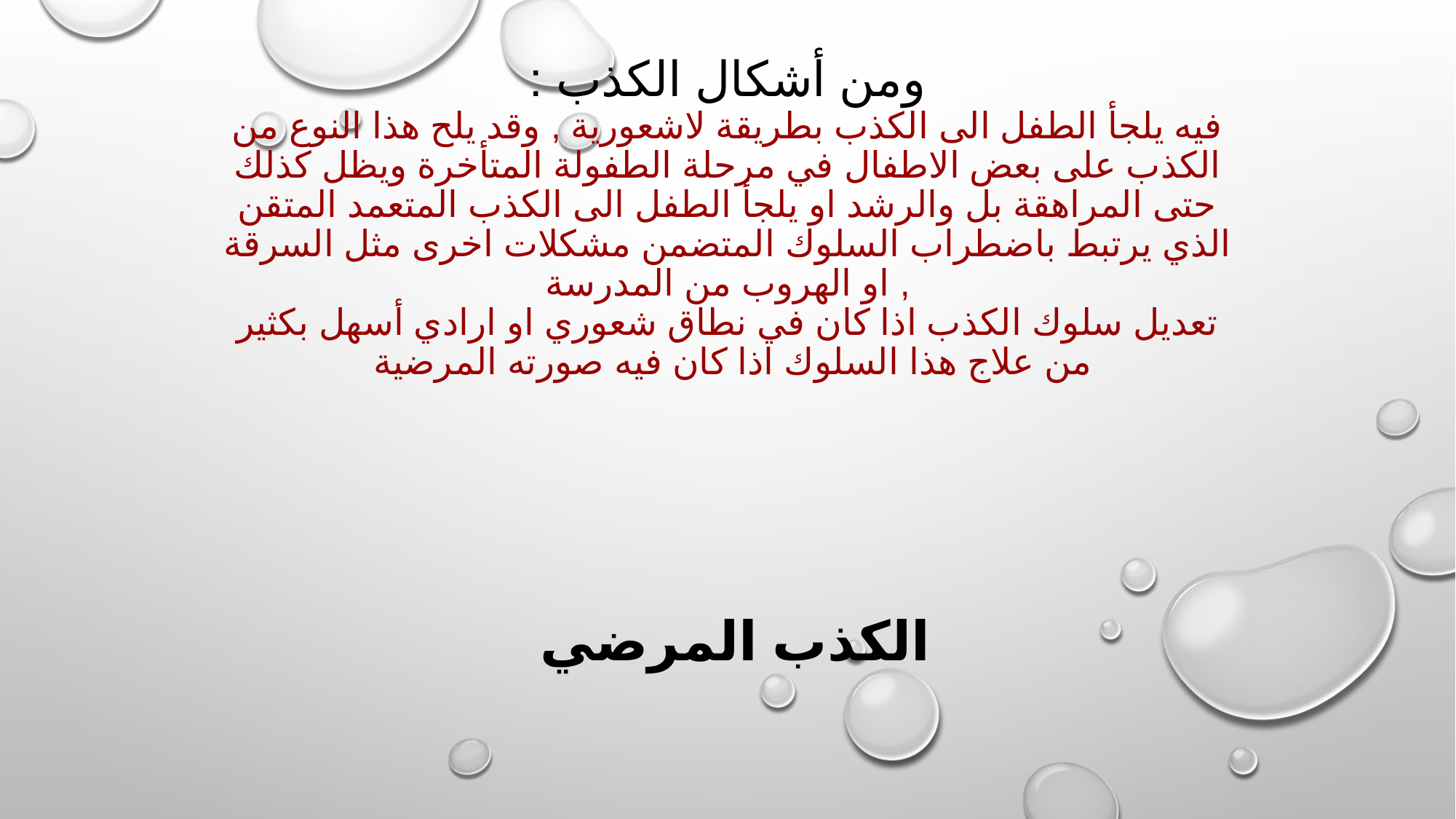

# ومن أشكال الكذب : فيه يلجأ الطفل الى الكذب بطريقة لاشعورية , وقد يلح هذا النوع من الكذب على بعض الاطفال في مرحلة الطفولة المتأخرة ويظل كذلك حتى المراهقة بل والرشد او يلجأ الطفل الى الكذب المتعمد المتقن الذي يرتبط باضطراب السلوك المتضمن مشكلات اخرى مثل السرقة , او الهروب من المدرسة تعديل سلوك الكذب اذا كان في نطاق شعوري او ارادي أسهل بكثير من علاج هذا السلوك اذا كان فيه صورته المرضية
الكذب المرضي